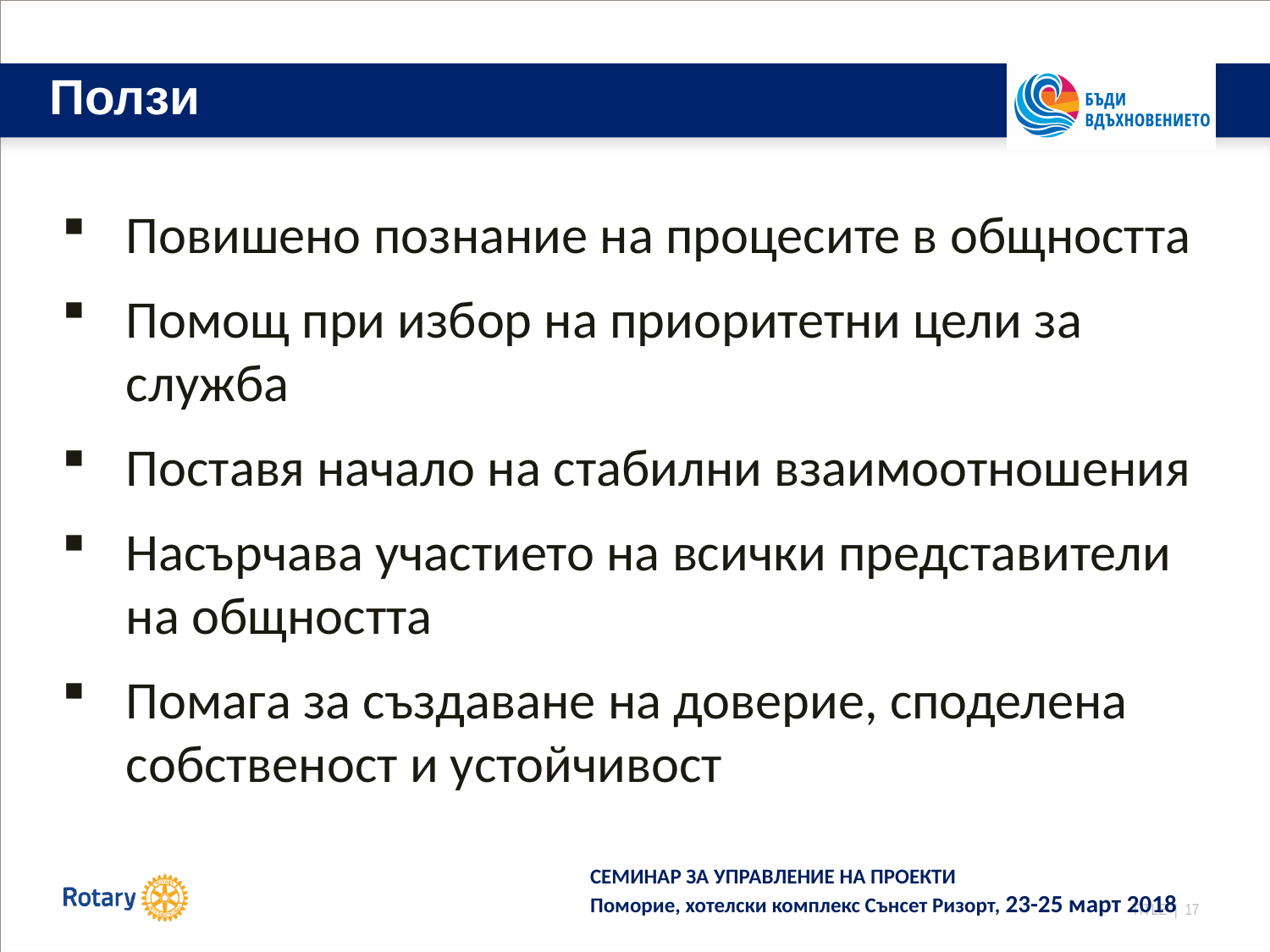

# Ползи
Повишено познание на процесите в общността
Помощ при избор на приоритетни цели за служба
Поставя начало на стабилни взаимоотношения
Насърчава участието на всички представители на общността
Помага за създаване на доверие, споделена собственост и устойчивост